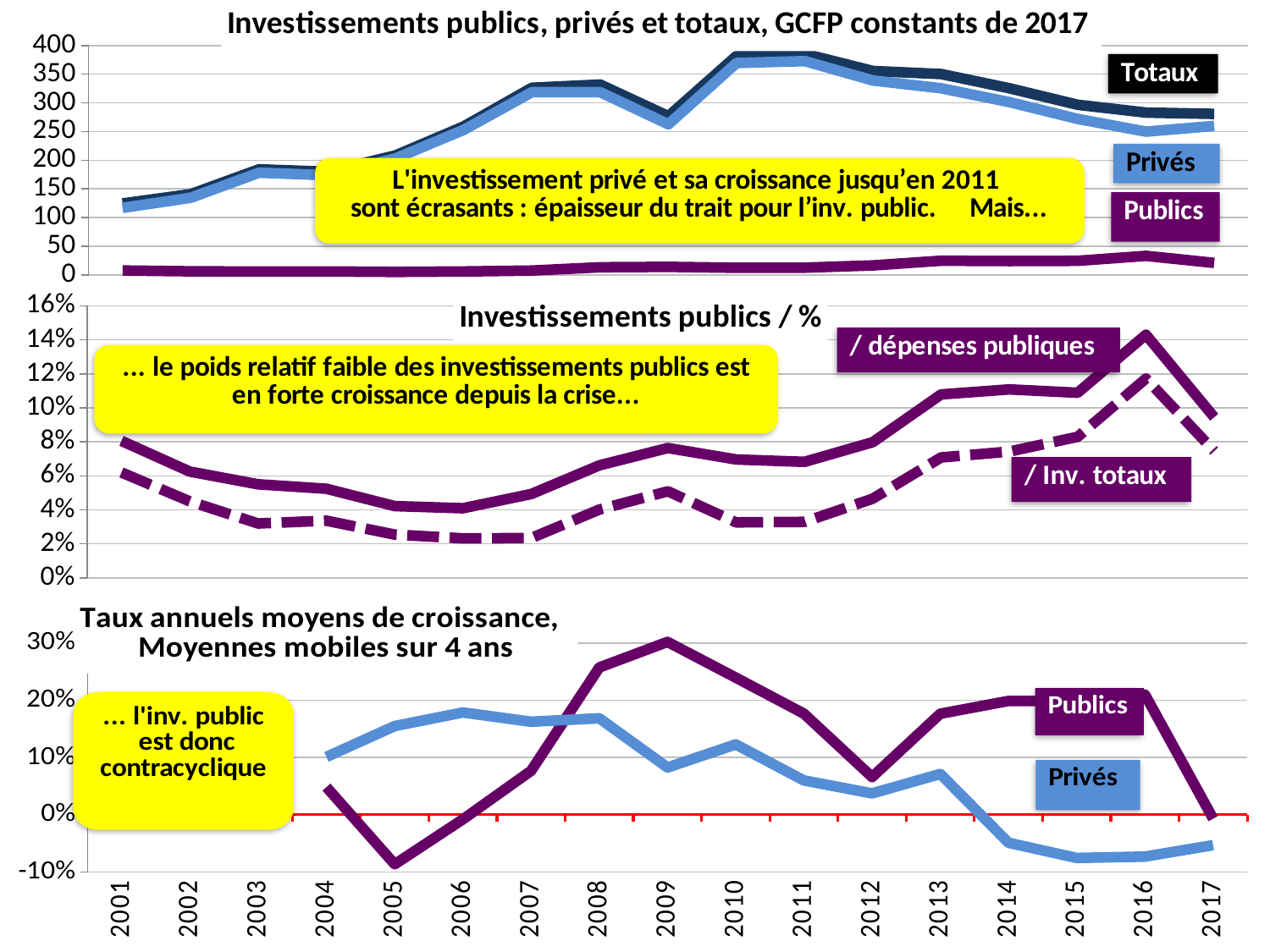

### Chart: Investissements publics, privés et totaux, GCFP constants de 2017

| Category | Investissements totaux du Caillou (FBC) | Investissements privés | Investissements publics |
|---|---|---|---|
| 2001.0 | 124.6227183245239 | 116.8953550449654 | 7.727363279558475 |
| 2002.0 | 140.87373581043 | 134.5333393082082 | 6.34039650222168 |
| 2003.0 | 184.1114471524285 | 178.2184940852573 | 5.892953067171224 |
| 2004.0 | 179.8847125455157 | 173.8369641494119 | 6.047748396103797 |
| 2005.0 | 208.3969527703722 | 203.090286553609 | 5.30666621676327 |
| 2006.0 | 259.0177440241055 | 252.9982209626484 | 6.019523061457126 |
| 2007.0 | 326.4158363925274 | 318.7780148435892 | 7.637821548936734 |
| 2008.0 | 332.0356480116511 | 318.6838602352028 | 13.35178777644825 |
| 2009.0 | 276.8587065141065 | 262.7651523232189 | 14.09355419088765 |
| 2010.0 | 382.1290682712182 | 369.6525832979086 | 12.47648497330957 |
| 2011.0 | 385.5193122534346 | 372.8270137889185 | 12.69229846451635 |
| 2012.0 | 355.5992429403059 | 339.0351683598149 | 16.56407458049109 |
| 2013.0 | 350.2530463906753 | 325.4440666909756 | 24.8089796996996 |
| 2014.0 | 325.4924217126839 | 301.313158977223 | 24.17926273546053 |
| 2015.0 | 296.675641121169 | 272.0690963464762 | 24.60654477469278 |
| 2016.0 | 283.1545652751938 | 249.9589085185374 | 33.19565675665637 |
| 2017.0 | 280.8318915613158 | 259.8868915613158 | 20.945 |

### Chart: Investissements publics / %

| Category | Investissements publics / Dépenses publics | Investissements publics / Investissements totaux du Caillou |
|---|---|---|
| 2001.0 | 0.0805756020810234 | 0.0620060562267309 |
| 2002.0 | 0.062561650736238 | 0.0450076550163601 |
| 2003.0 | 0.0550274326014218 | 0.0320075321676895 |
| 2004.0 | 0.0524231997015049 | 0.0336201354218667 |
| 2005.0 | 0.042242139971207 | 0.0254642217470932 |
| 2006.0 | 0.0409786532726416 | 0.0232398096282428 |
| 2007.0 | 0.0492903473768229 | 0.0233990532853681 |
| 2008.0 | 0.0662154560818432 | 0.0402119105475679 |
| 2009.0 | 0.0763794795584843 | 0.0509052229866195 |
| 2010.0 | 0.0696470840761521 | 0.0326499238326835 |
| 2011.0 | 0.0682346874141671 | 0.032922600920632 |
| 2012.0 | 0.0797968269026479 | 0.0465807363467072 |
| 2013.0 | 0.10789445713982 | 0.0708315886338572 |
| 2014.0 | 0.110843631057223 | 0.0742851787707787 |
| 2015.0 | 0.108886118858229 | 0.0829409003101906 |
| 2016.0 | 0.142999131944444 | 0.117235110528393 |
| 2017.0 | 0.0944745151105097 | 0.0745819852708108 |

### Chart: Taux annuels moyens de croissance,
Moyennes mobiles sur 4 ans

| Category | Investissements publics |  | Investissements privés |
|---|---|---|---|
| 2001.0 | 0.416826144076611 | None | -0.0472171302150515 |
| 2002.0 | -0.179487714911217 | None | 0.150886955743093 |
| 2003.0 | -0.0705702608494069 | None | 0.324716200472574 |
| 2004.0 | 0.0262678706529853 | None | -0.0245851585624405 |
| 2005.0 | -0.122538526870258 | None | 0.168280219039341 |
| 2006.0 | 0.134332331368799 | None | 0.245742596832003 |
| 2007.0 | 0.268841645917359 | None | 0.260001013567023 |
| 2008.0 | 0.748114654276902 | None | -0.000295361047511267 |
| 2009.0 | 0.055555587525727 | None | -0.175467649571941 |
| 2010.0 | -0.114738212637917 | None | 0.406779323778866 |
| 2011.0 | 0.0172976196154972 | None | 0.00858760532034885 |
| 2012.0 | 0.30504924910165 | None | -0.0906367944899919 |
| 2013.0 | 0.49775827071675 | None | -0.0400875865904716 |
| 2014.0 | -0.025382622415814 | None | -0.0741476345201413 |
| 2015.0 | 0.0176714254651613 | None | -0.097055378298161 |
| 2016.0 | 0.34905802747232 | None | -0.0812668109860659 |
| 2017.0 | -0.369043963987845 | None | 0.0397184605326526 |